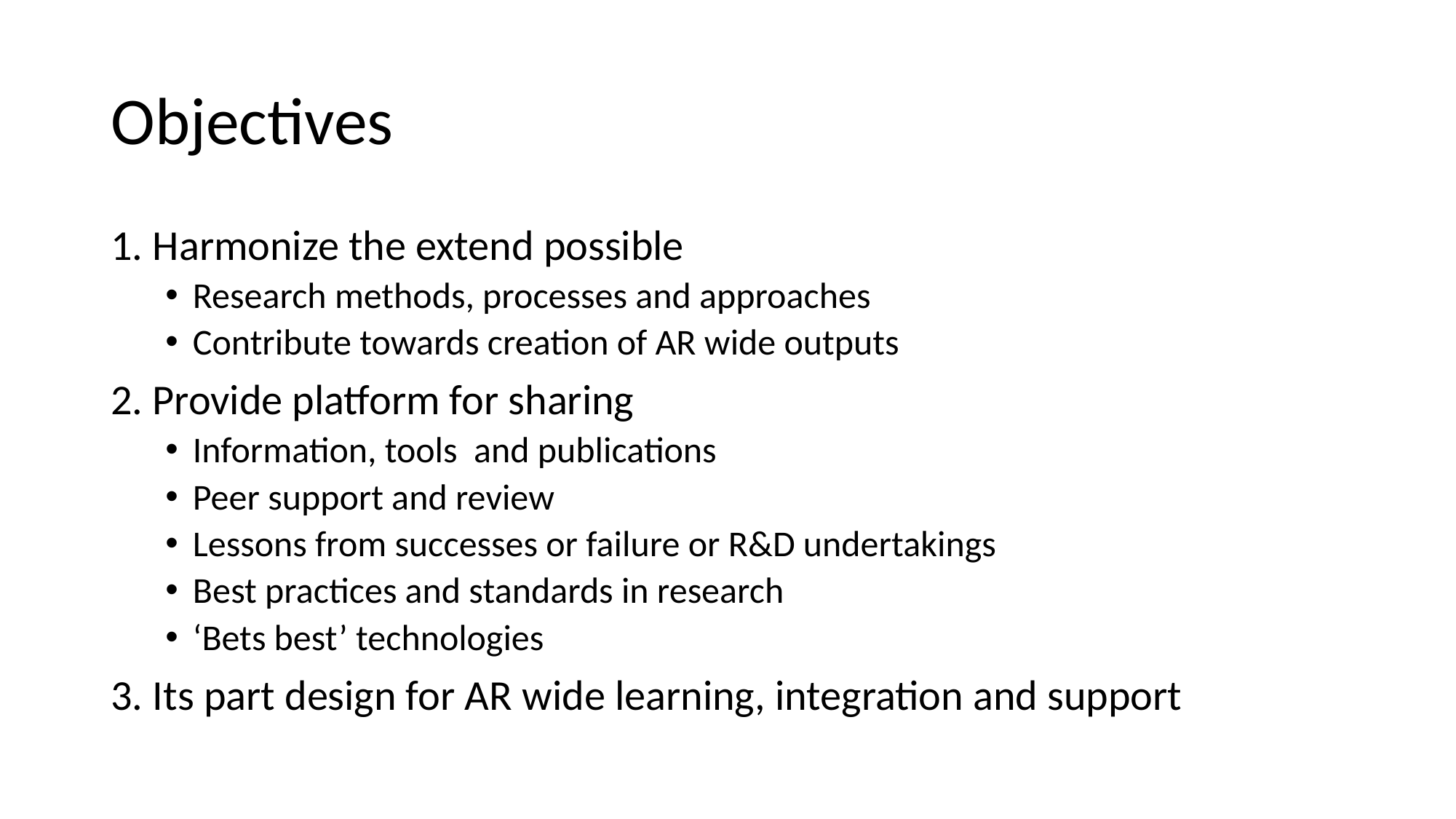

# Objectives
1. Harmonize the extend possible
Research methods, processes and approaches
Contribute towards creation of AR wide outputs
2. Provide platform for sharing
Information, tools  and publications
Peer support and review
Lessons from successes or failure or R&D undertakings
Best practices and standards in research
‘Bets best’ technologies
3. Its part design for AR wide learning, integration and support